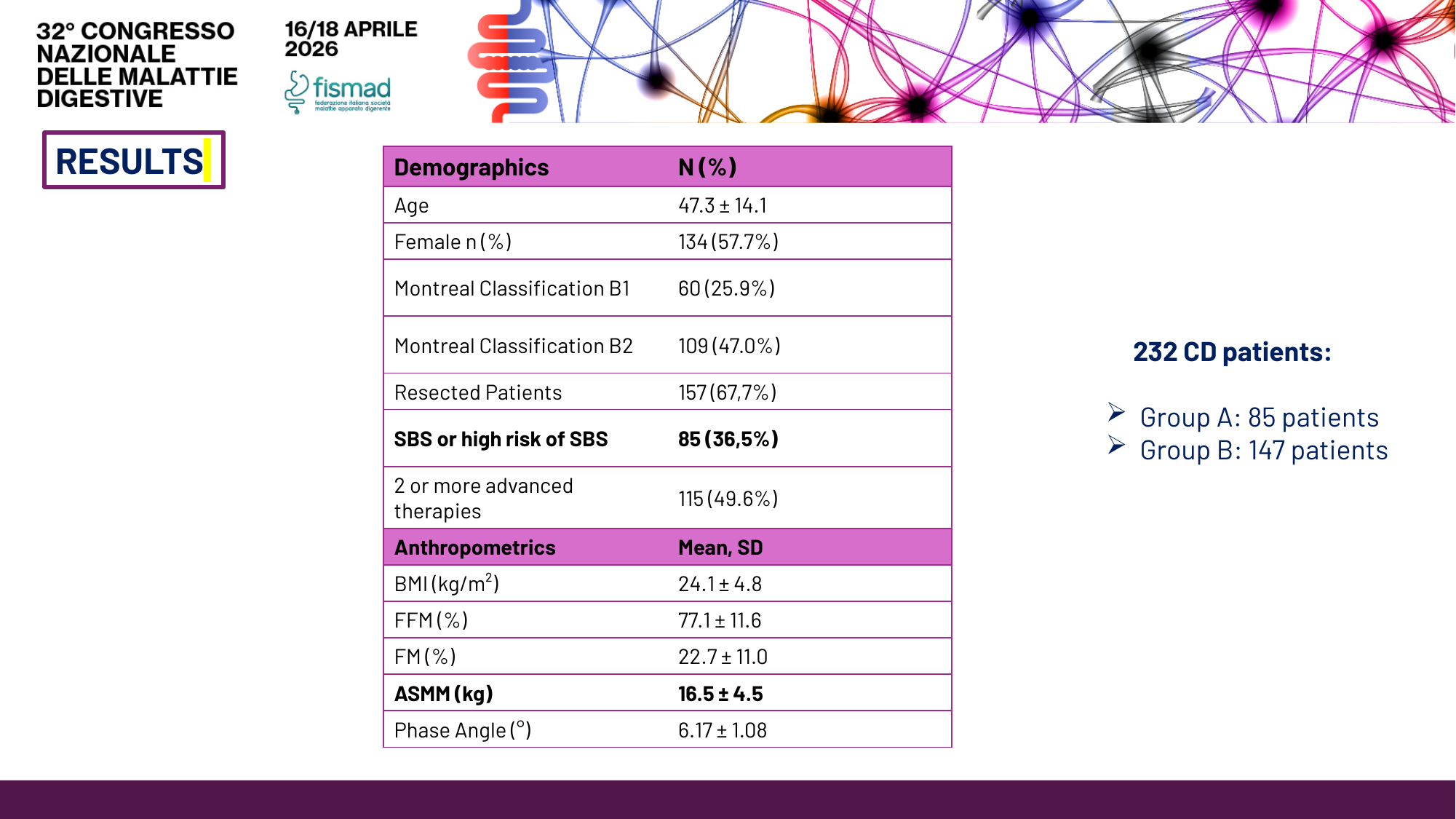

RESULTS
| Demographics | N (%) |
| --- | --- |
| Age | 47.3 ± 14.1 |
| Female n (%) | 134 (57.7%) |
| Montreal Classification B1 | 60 (25.9%) |
| Montreal Classification B2 | 109 (47.0%) |
| Resected Patients | 157 (67,7%) |
| SBS or high risk of SBS | 85 (36,5%) |
| 2 or more advanced therapies | 115 (49.6%) |
| Anthropometrics | Mean, SD |
| BMI (kg/m²) | 24.1 ± 4.8 |
| FFM (%) | 77.1 ± 11.6 |
| FM (%) | 22.7 ± 11.0 |
| ASMM (kg) | 16.5 ± 4.5 |
| Phase Angle (°) | 6.17 ± 1.08 |
     232 CD patients:

Group A: 85 patients
Group B: 147 patients